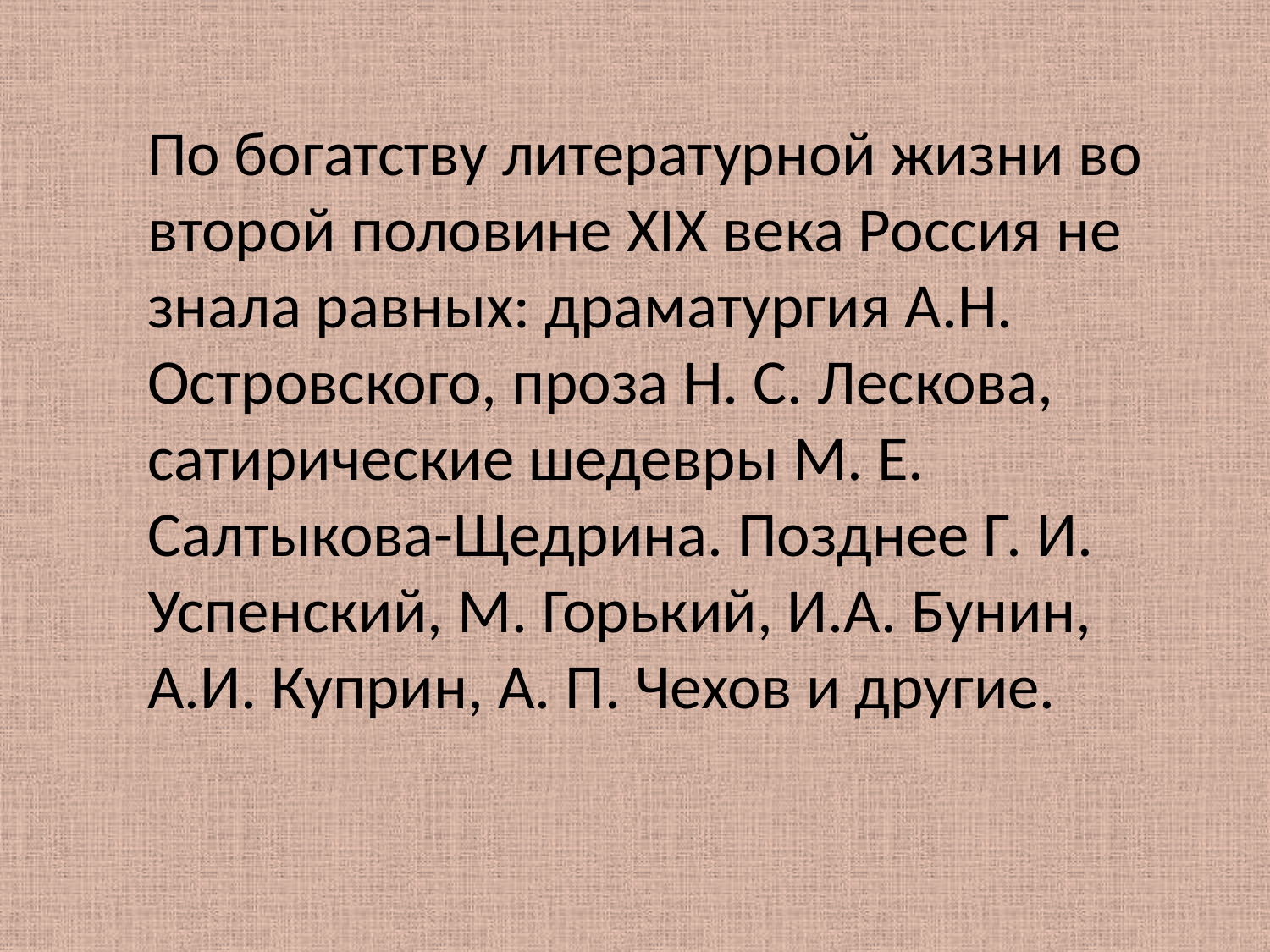

По богатству литературной жизни во второй половине XIX века Россия не знала равных: драматургия А.Н. Островского, проза Н. С. Лескова, сатирические шедевры М. Е. Салтыкова-Щедрина. Позднее Г. И. Успенский, М. Горький, И.А. Бунин, А.И. Куприн, А. П. Чехов и другие.